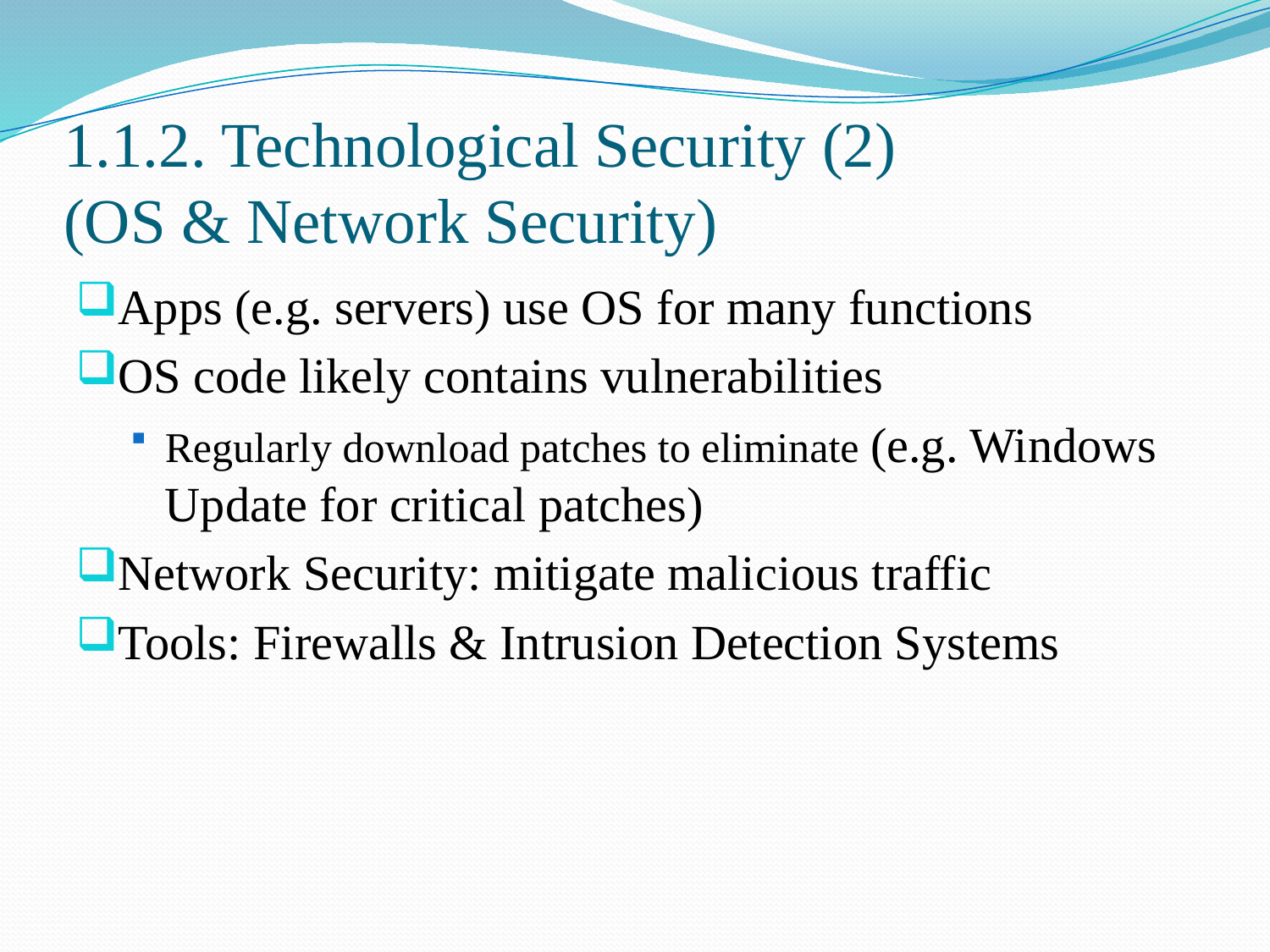

# 1.1.2. Technological Security (2) (OS & Network Security)
Apps (e.g. servers) use OS for many functions
OS code likely contains vulnerabilities
Regularly download patches to eliminate (e.g. Windows Update for critical patches)
Network Security: mitigate malicious traffic
Tools: Firewalls & Intrusion Detection Systems